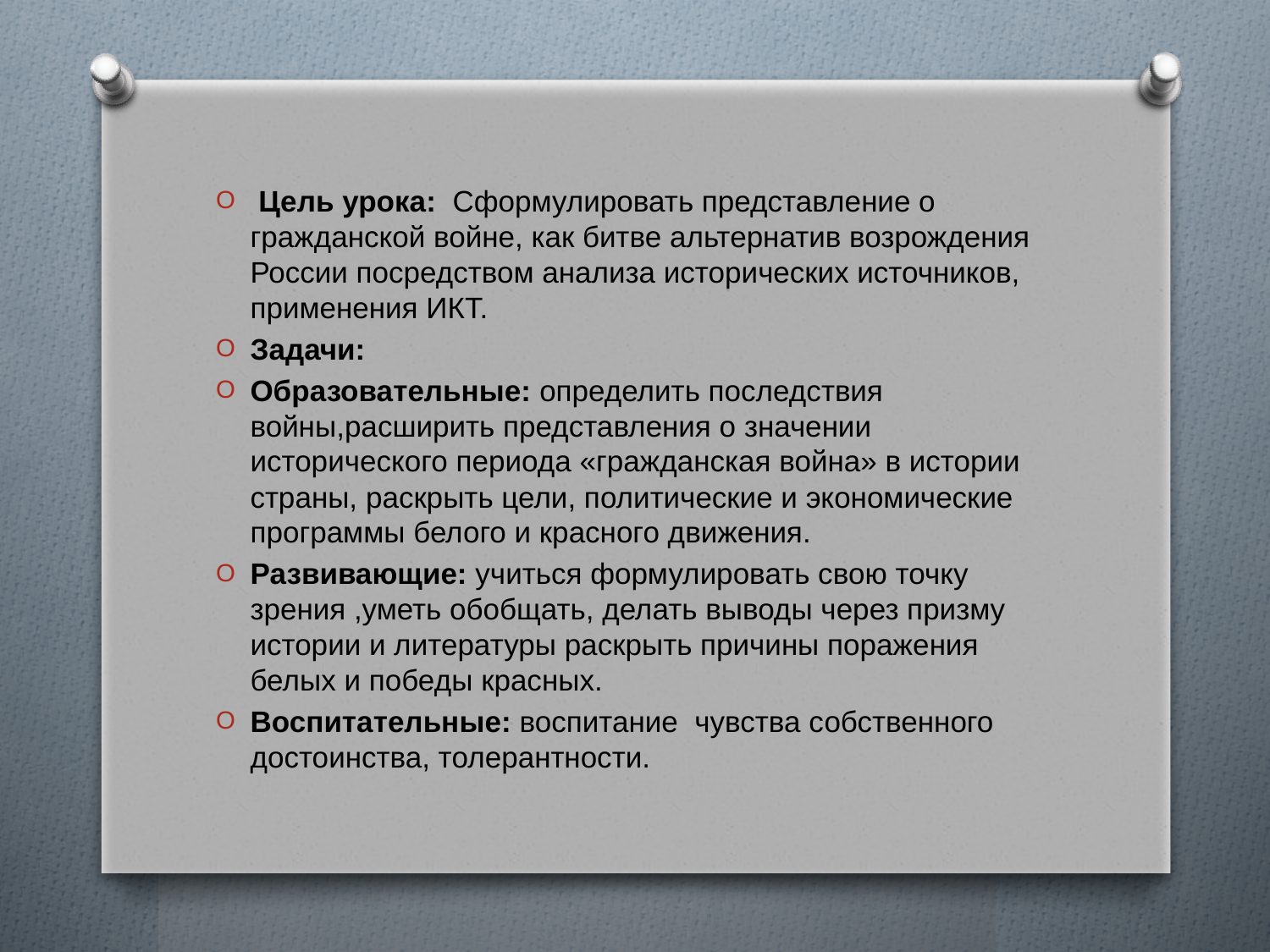

Цель урока:  Сформулировать представление о гражданской войне, как битве альтернатив возрождения России посредством анализа исторических источников, применения ИКТ.
Задачи:
Образовательные: определить последствия войны,расширить представления о значении исторического периода «гражданская война» в истории страны, раскрыть цели, политические и экономические программы белого и красного движения.
Развивающие: учиться формулировать свою точку зрения ,уметь обобщать, делать выводы через призму истории и литературы раскрыть причины поражения белых и победы красных.
Воспитательные: воспитание  чувства собственного достоинства, толерантности.